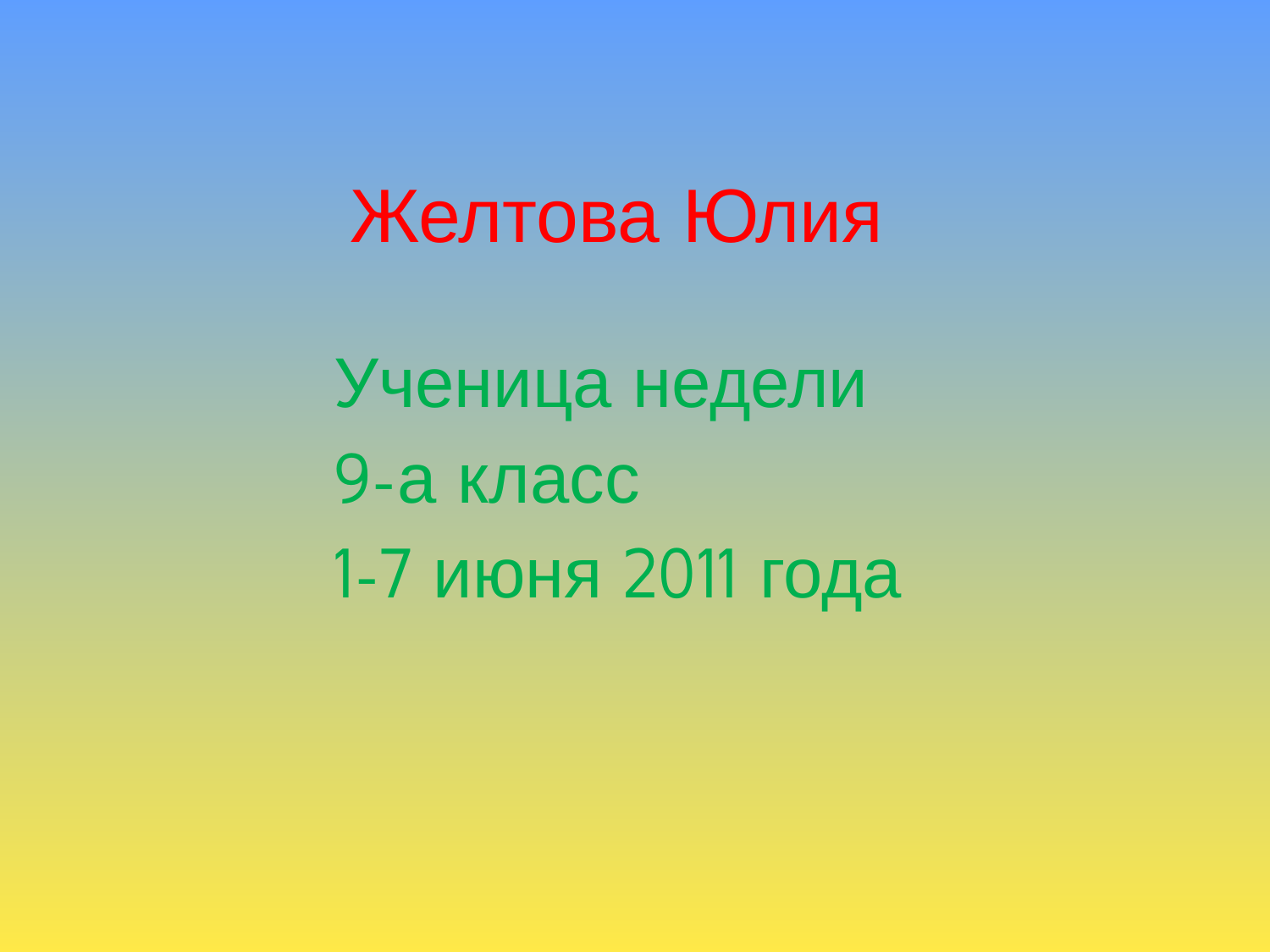

# Желтова Юлия
Ученица недели
9-а класс
1-7 июня 2011 года